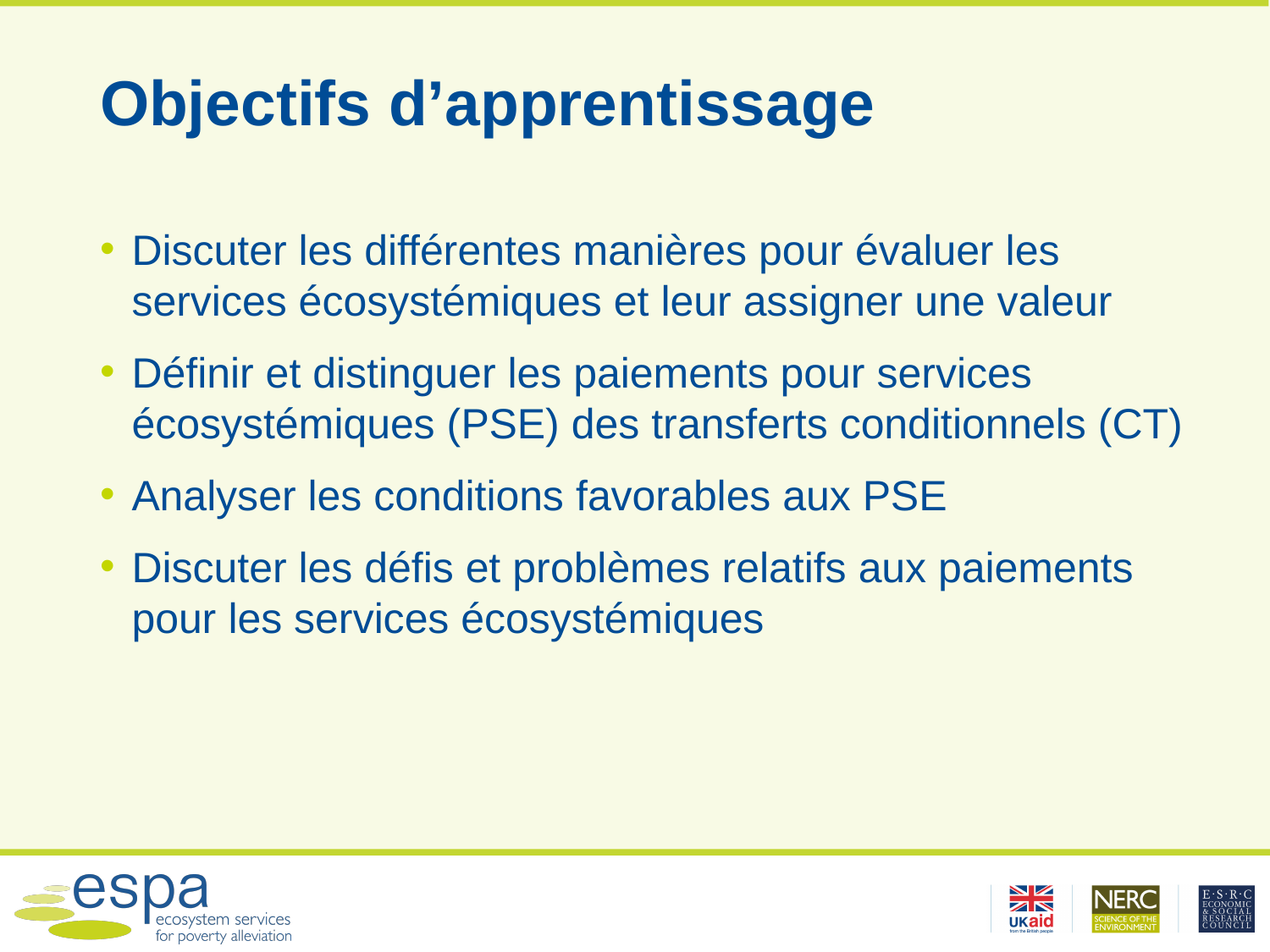

# Objectifs d’apprentissage
Discuter les différentes manières pour évaluer les services écosystémiques et leur assigner une valeur
Définir et distinguer les paiements pour services écosystémiques (PSE) des transferts conditionnels (CT)
Analyser les conditions favorables aux PSE
Discuter les défis et problèmes relatifs aux paiements pour les services écosystémiques